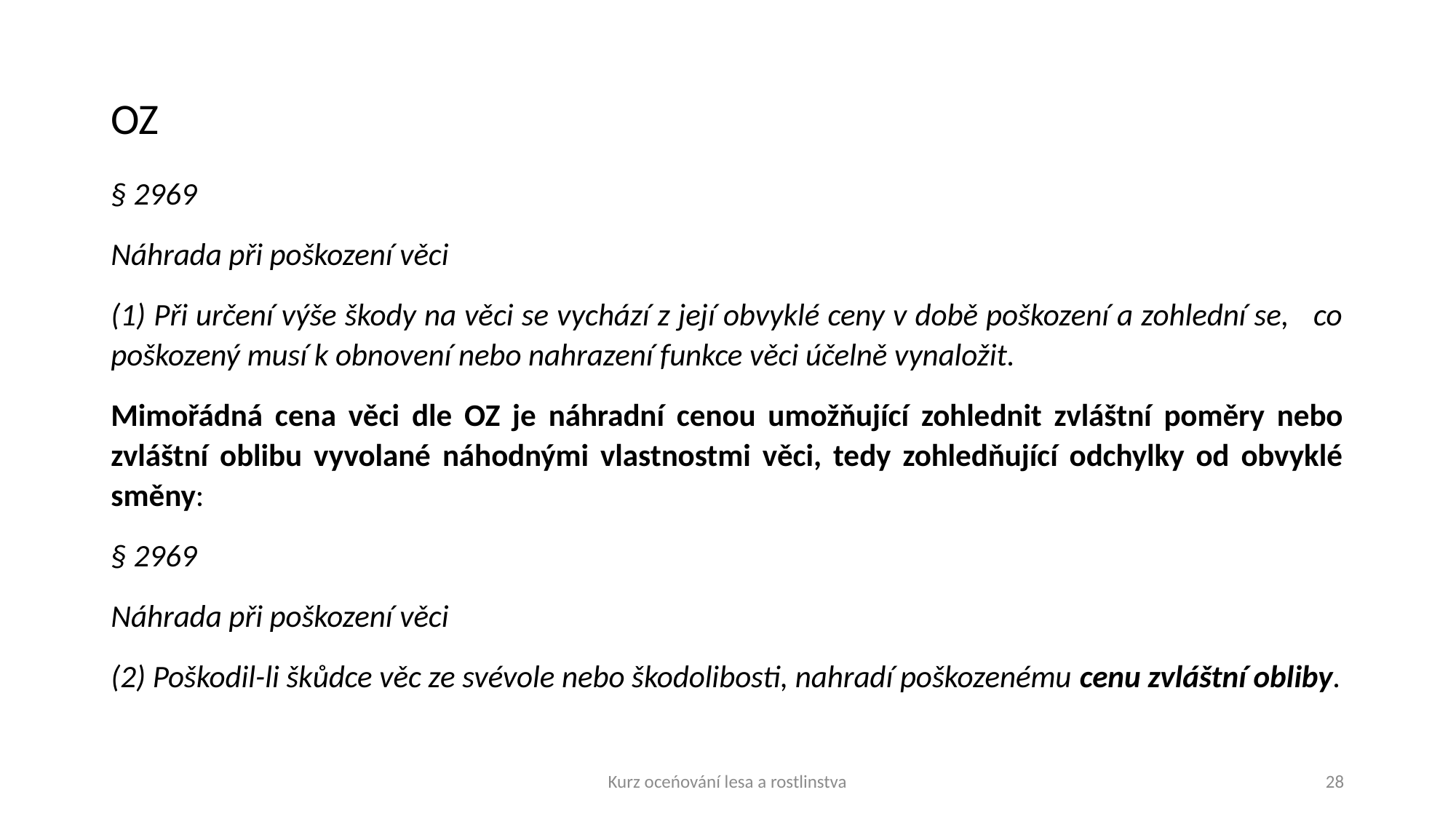

# OZ
§ 2969
Náhrada při poškození věci
(1) Při určení výše škody na věci se vychází z její obvyklé ceny v době poškození a zohlední se,   co poškozený musí k obnovení nebo nahrazení funkce věci účelně vynaložit.
Mimořádná cena věci dle OZ je náhradní cenou umožňující zohlednit zvláštní poměry nebo zvláštní oblibu vyvolané náhodnými vlastnostmi věci, tedy zohledňující odchylky od obvyklé směny:
§ 2969
Náhrada při poškození věci
(2) Poškodil-li škůdce věc ze svévole nebo škodolibosti, nahradí poškozenému cenu zvláštní obliby.

Kurz oceńování lesa a rostlinstva
28